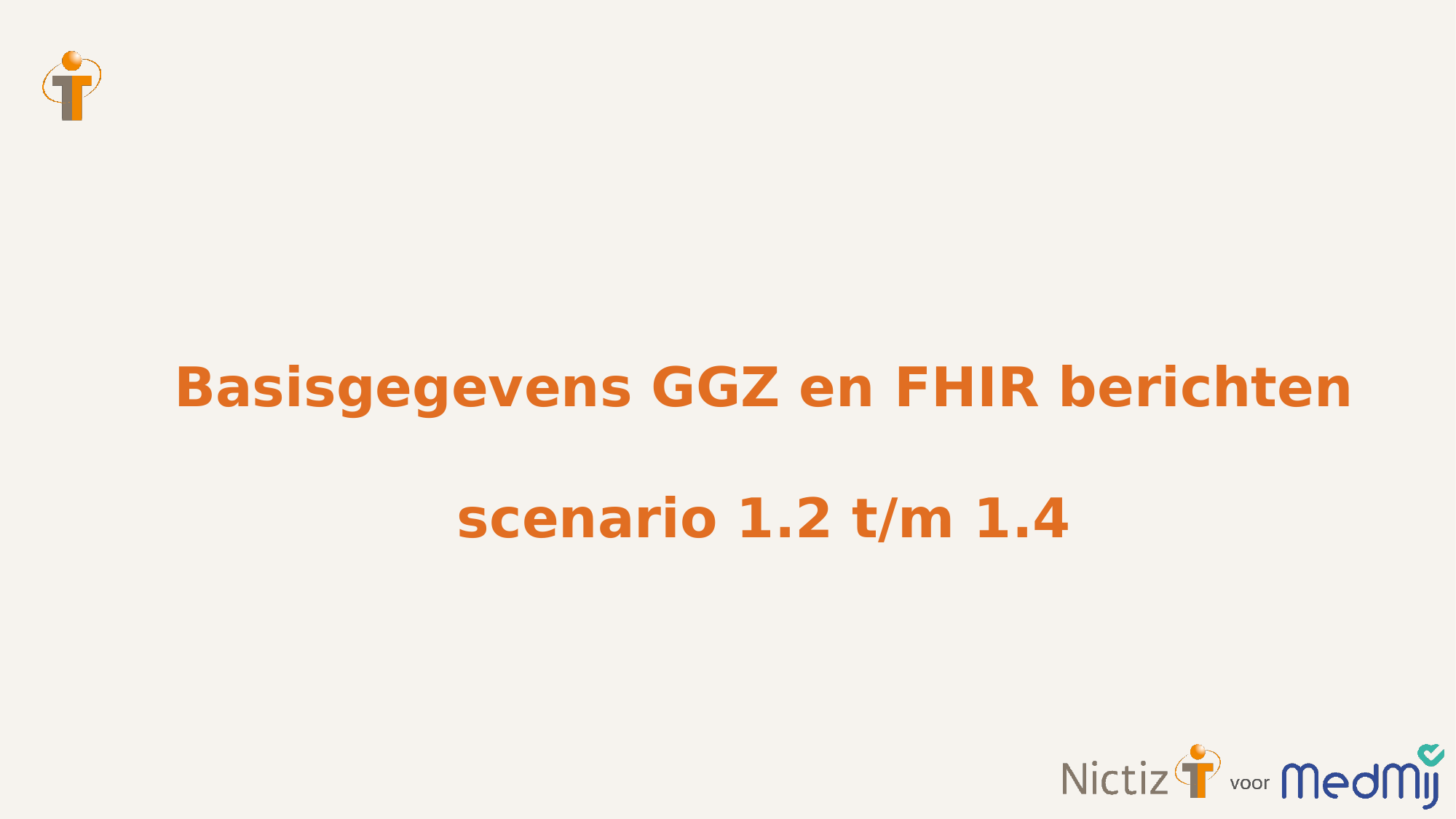

# Basisgegevens GGZ en FHIR berichten scenario 1.2 t/m 1.4